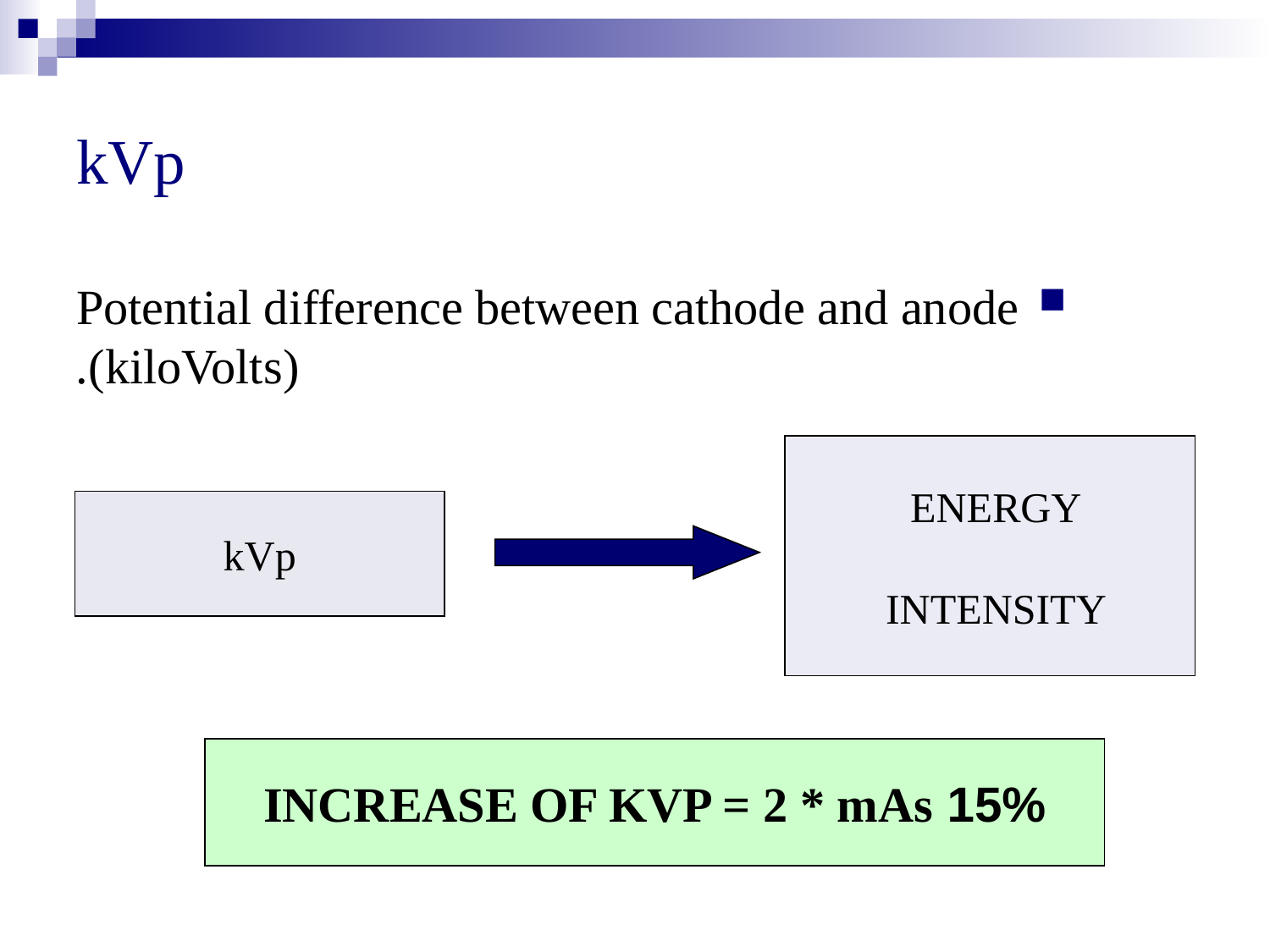

# kVp
Potential difference between cathode and anode (kiloVolts).

ENERGY

INTENSITY
kVp

15% INCREASE OF KVP = 2 * mAs